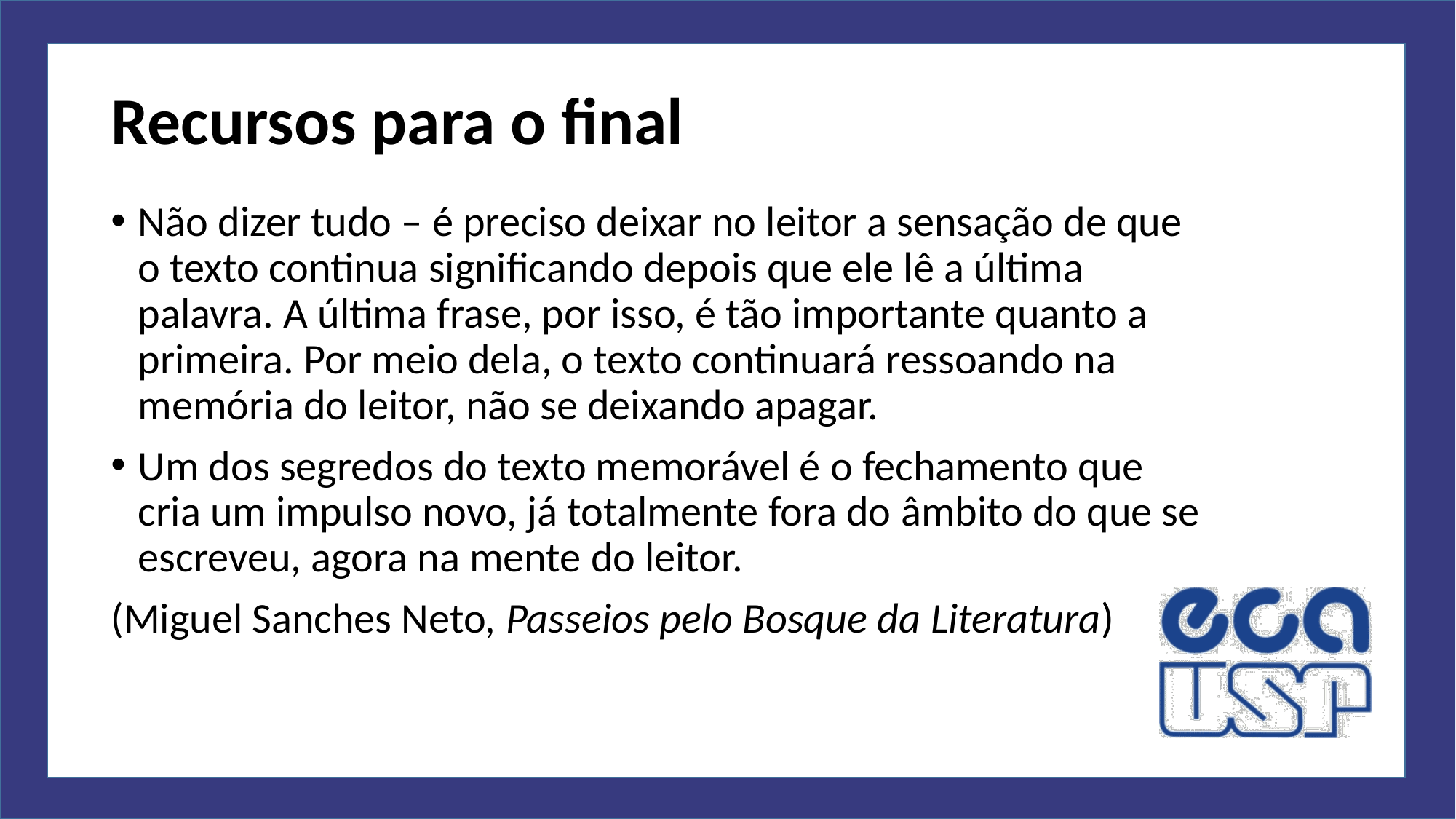

# Recursos para o final
Não dizer tudo – é preciso deixar no leitor a sensação de que o texto continua significando depois que ele lê a última palavra. A última frase, por isso, é tão importante quanto a primeira. Por meio dela, o texto continuará ressoando na memória do leitor, não se deixando apagar.
Um dos segredos do texto memorável é o fechamento que cria um impulso novo, já totalmente fora do âmbito do que se escreveu, agora na mente do leitor.
(Miguel Sanches Neto, Passeios pelo Bosque da Literatura)